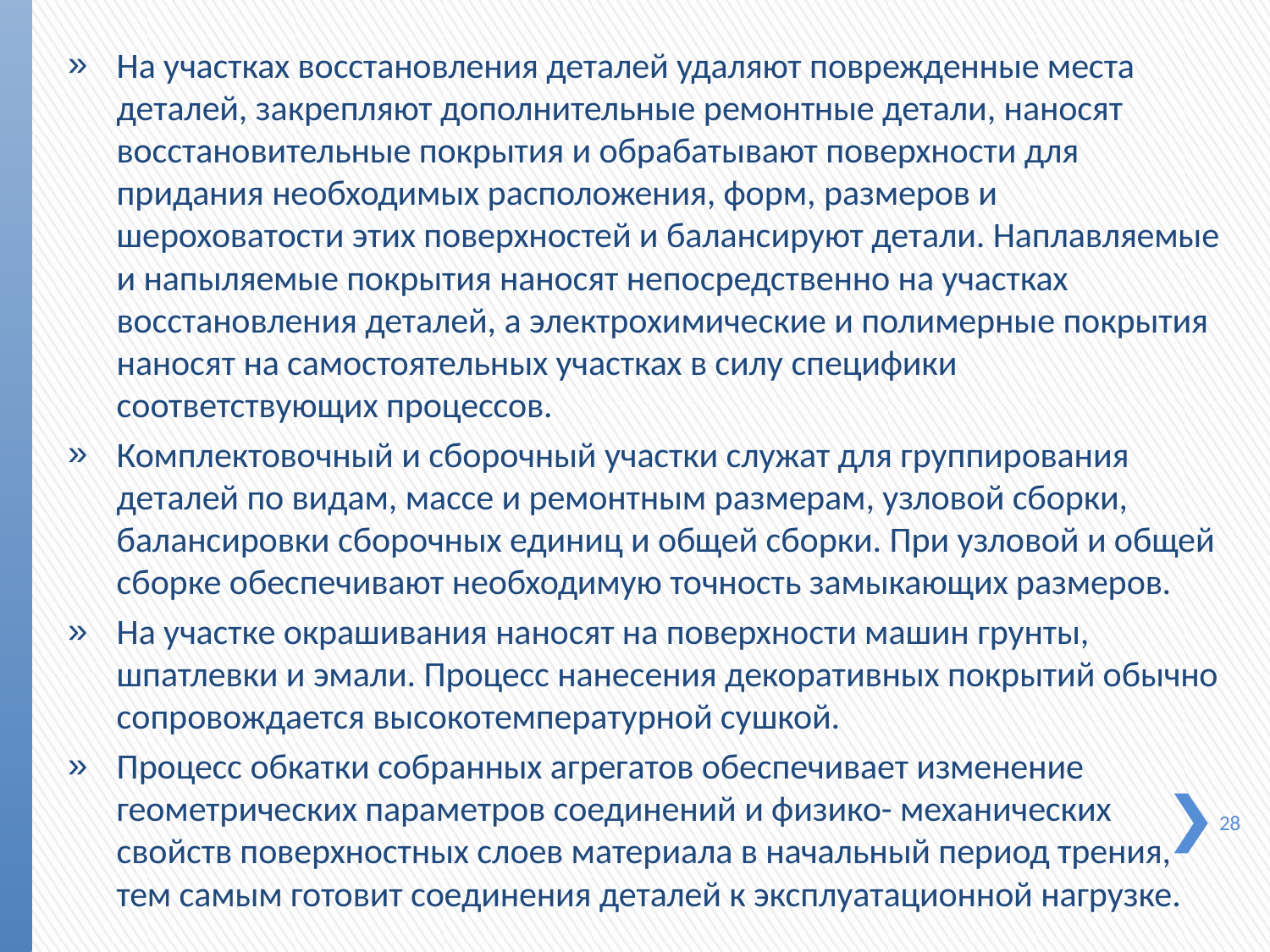

На участках восстановления деталей удаляют повреж­денные места деталей, закрепляют дополнительные ремонт­ные детали, наносят восстановительные покрытия и обраба­тывают поверхности для придания необходимых расположе­ния, форм, размеров и шероховатости этих поверхностей и балансируют детали. Наплавляемые и напыляемые покрытия наносят непосредственно на участках восстановления деталей, а электрохимические и полимерные покрытия наносят на са­мостоятельных участках в силу специфики соответствующих процессов.
Комплектовочный и сборочный участки служат для группирования деталей по видам, массе и ремонтным разме­рам, узловой сборки, балансировки сборочных единиц и об­щей сборки. При узловой и общей сборке обеспечивают необ­ходимую точность замыкающих размеров.
На участке окрашивания наносят на поверхности машин грунты, шпатлевки и эмали. Процесс нанесения декоративных покрытий обычно сопровождается высокотемпературной сушкой.
Процесс обкатки собранных агрегатов обеспечивает из­менение геометрических параметров соединений и физико- механических свойств поверхностных слоев материала в на­чальный период трения, тем самым готовит соединения дета­лей к эксплуатационной нагрузке.

28